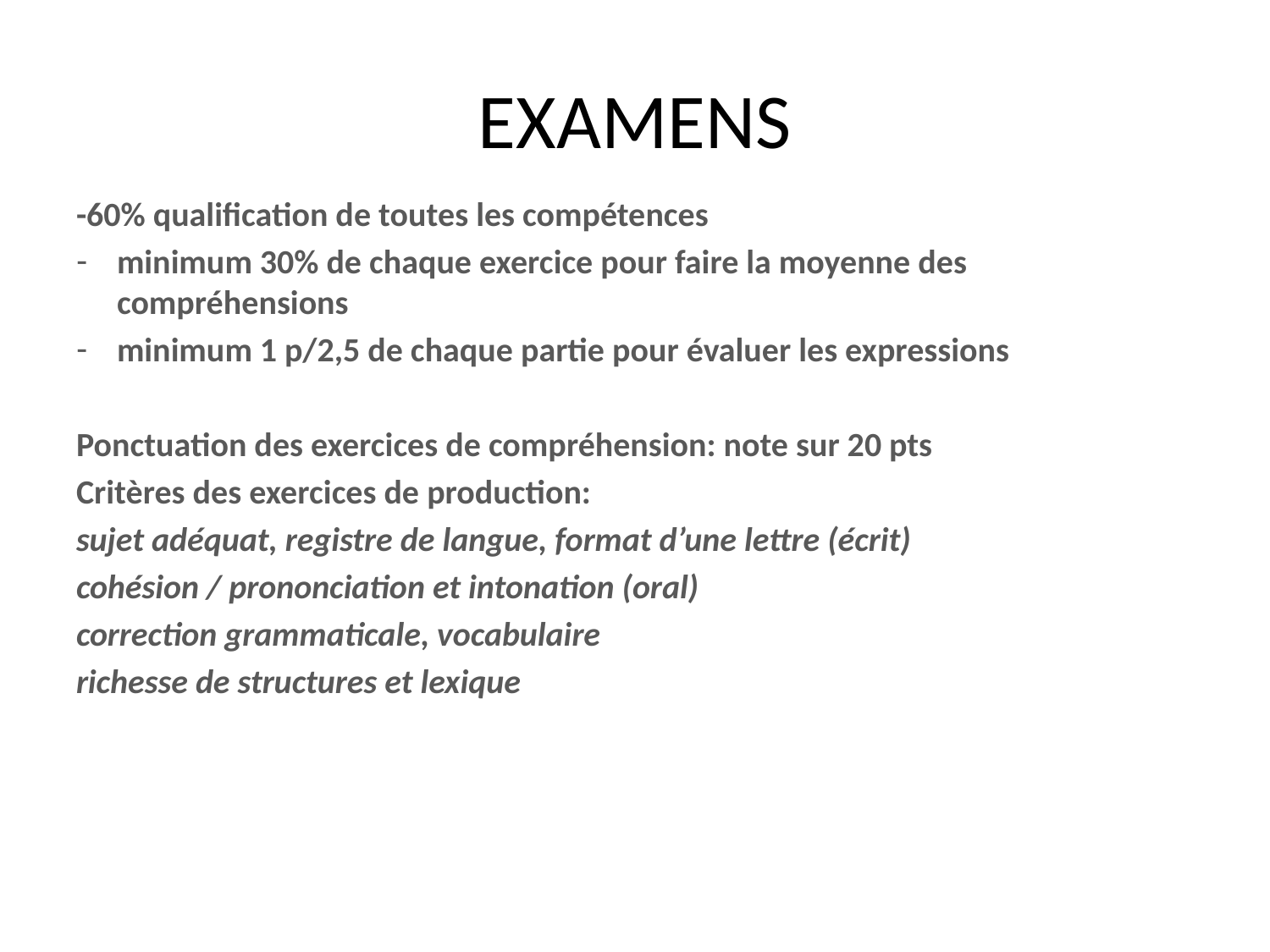

# EXAMENS
-60% qualification de toutes les compétences
minimum 30% de chaque exercice pour faire la moyenne des compréhensions
minimum 1 p/2,5 de chaque partie pour évaluer les expressions

Ponctuation des exercices de compréhension: note sur 20 pts
Critères des exercices de production:
sujet adéquat, registre de langue, format d’une lettre (écrit)
cohésion / prononciation et intonation (oral)
correction grammaticale, vocabulaire
richesse de structures et lexique